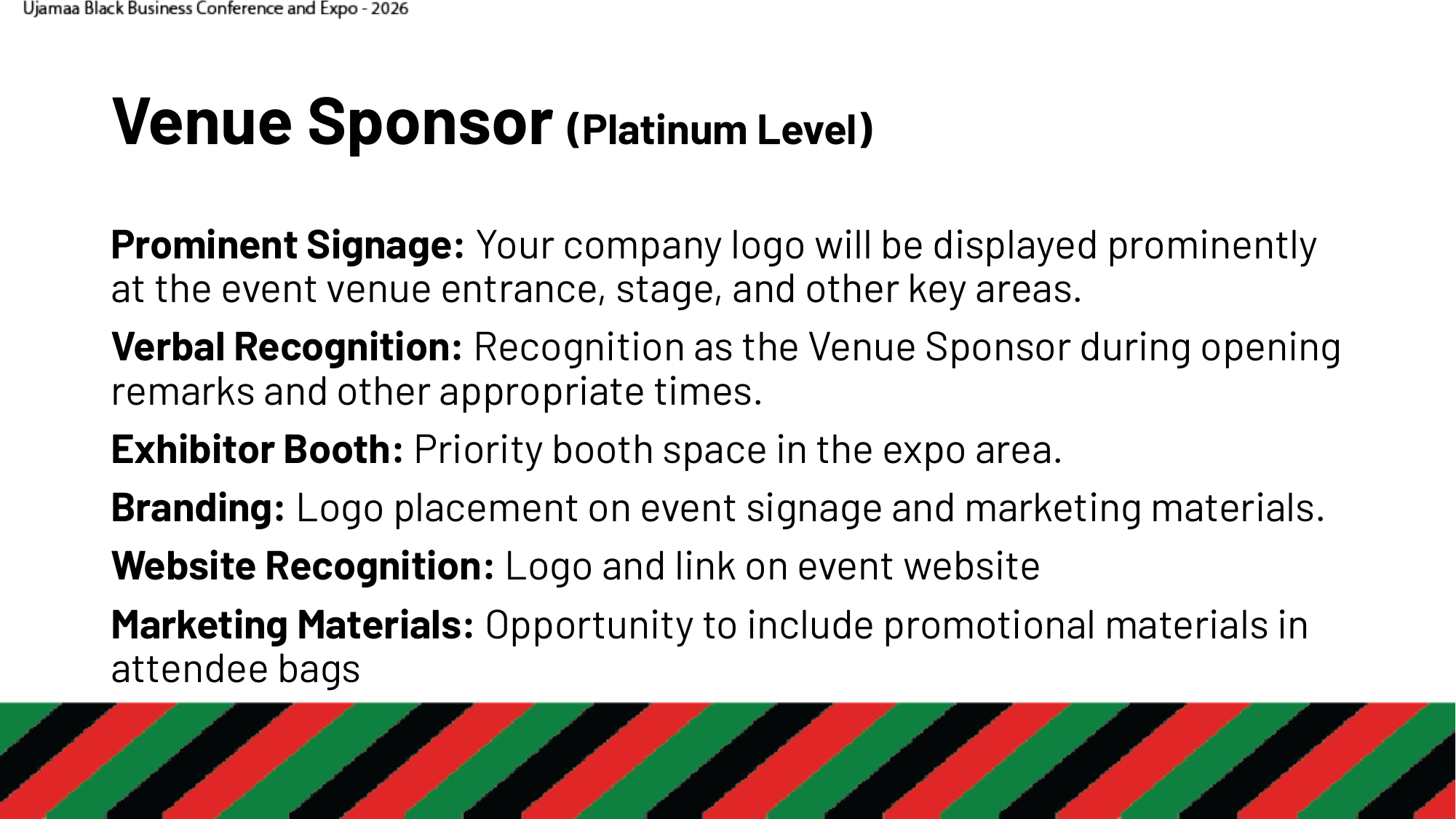

# Venue Sponsor (Platinum Level)
Prominent Signage: Your company logo will be displayed prominently at the event venue entrance, stage, and other key areas.
Verbal Recognition: Recognition as the Venue Sponsor during opening remarks and other appropriate times.
Exhibitor Booth: Priority booth space in the expo area.
Branding: Logo placement on event signage and marketing materials.
Website Recognition: Logo and link on event website
Marketing Materials: Opportunity to include promotional materials in attendee bags